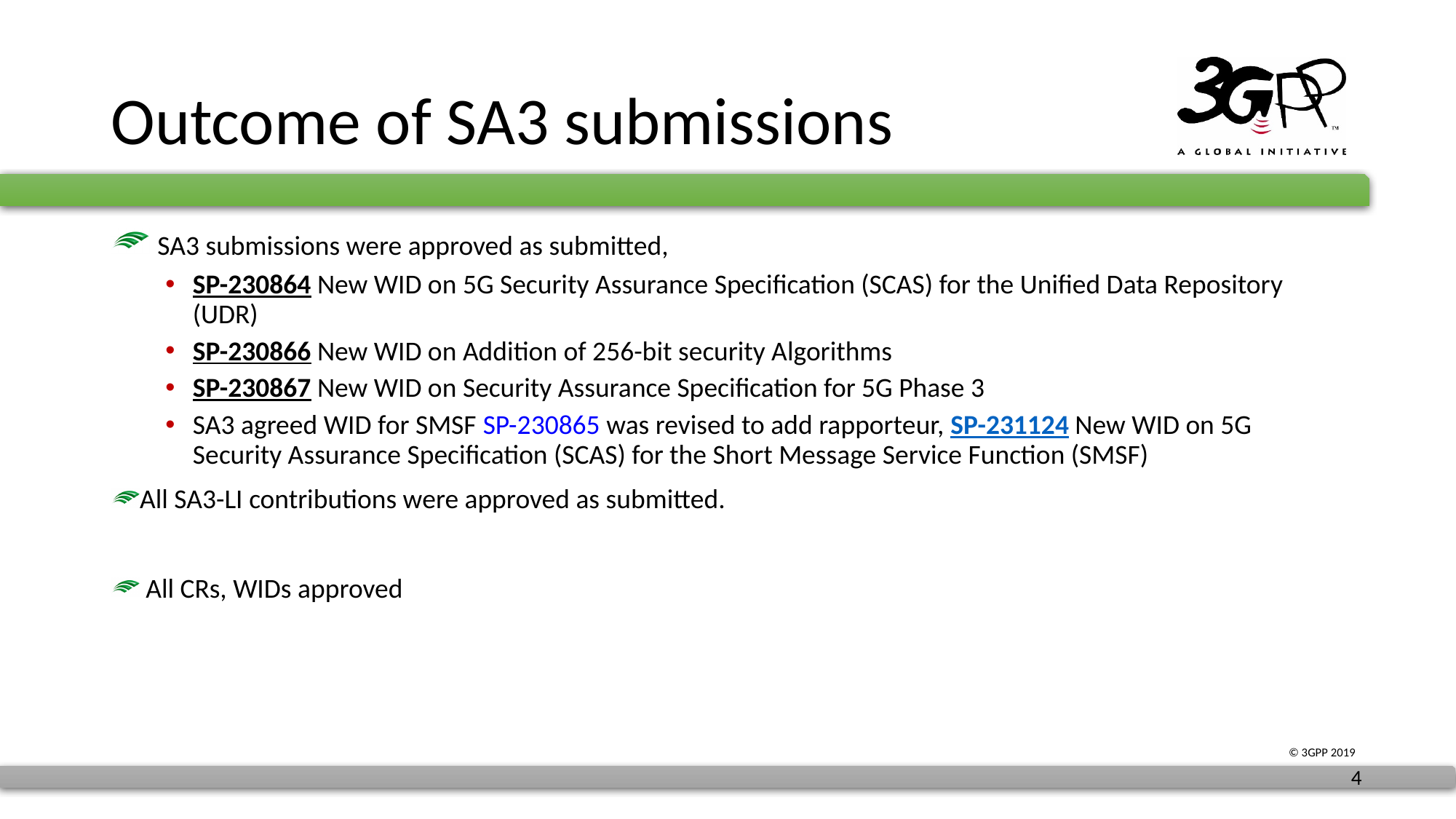

# Outcome of SA3 submissions
 SA3 submissions were approved as submitted,
SP-230864 New WID on 5G Security Assurance Specification (SCAS) for the Unified Data Repository (UDR)
SP-230866 New WID on Addition of 256-bit security Algorithms
SP-230867 New WID on Security Assurance Specification for 5G Phase 3
SA3 agreed WID for SMSF SP-230865 was revised to add rapporteur, SP-231124 New WID on 5G Security Assurance Specification (SCAS) for the Short Message Service Function (SMSF)
All SA3-LI contributions were approved as submitted.

 All CRs, WIDs approved